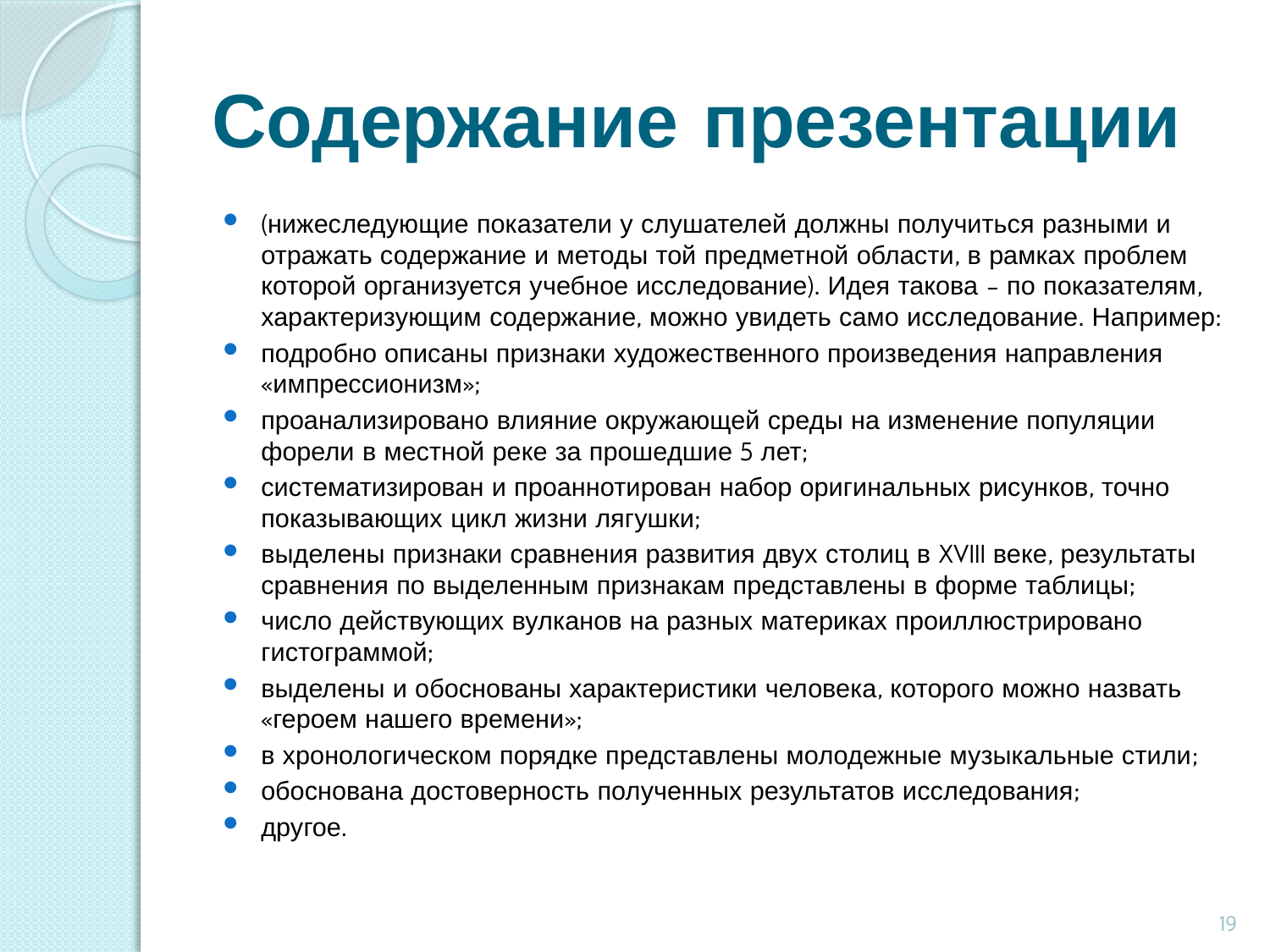

# Содержание презентации
(нижеследующие показатели у слушателей должны получиться разными и отражать содержание и методы той предметной области, в рамках проблем которой организуется учебное исследование). Идея такова – по показателям, характеризующим содержание, можно увидеть само исследование. Например:
подробно описаны признаки художественного произведения направления «импрессионизм»;
проанализировано влияние окружающей среды на изменение популяции форели в местной реке за прошедшие 5 лет;
систематизирован и проаннотирован набор оригинальных рисунков, точно показывающих цикл жизни лягушки;
выделены признаки сравнения развития двух столиц в XVIII веке, результаты сравнения по выделенным признакам представлены в форме таблицы;
число действующих вулканов на разных материках проиллюстрировано гистограммой;
выделены и обоснованы характеристики человека, которого можно назвать «героем нашего времени»;
в хронологическом порядке представлены молодежные музыкальные стили;
обоснована достоверность полученных результатов исследования;
другое.

19